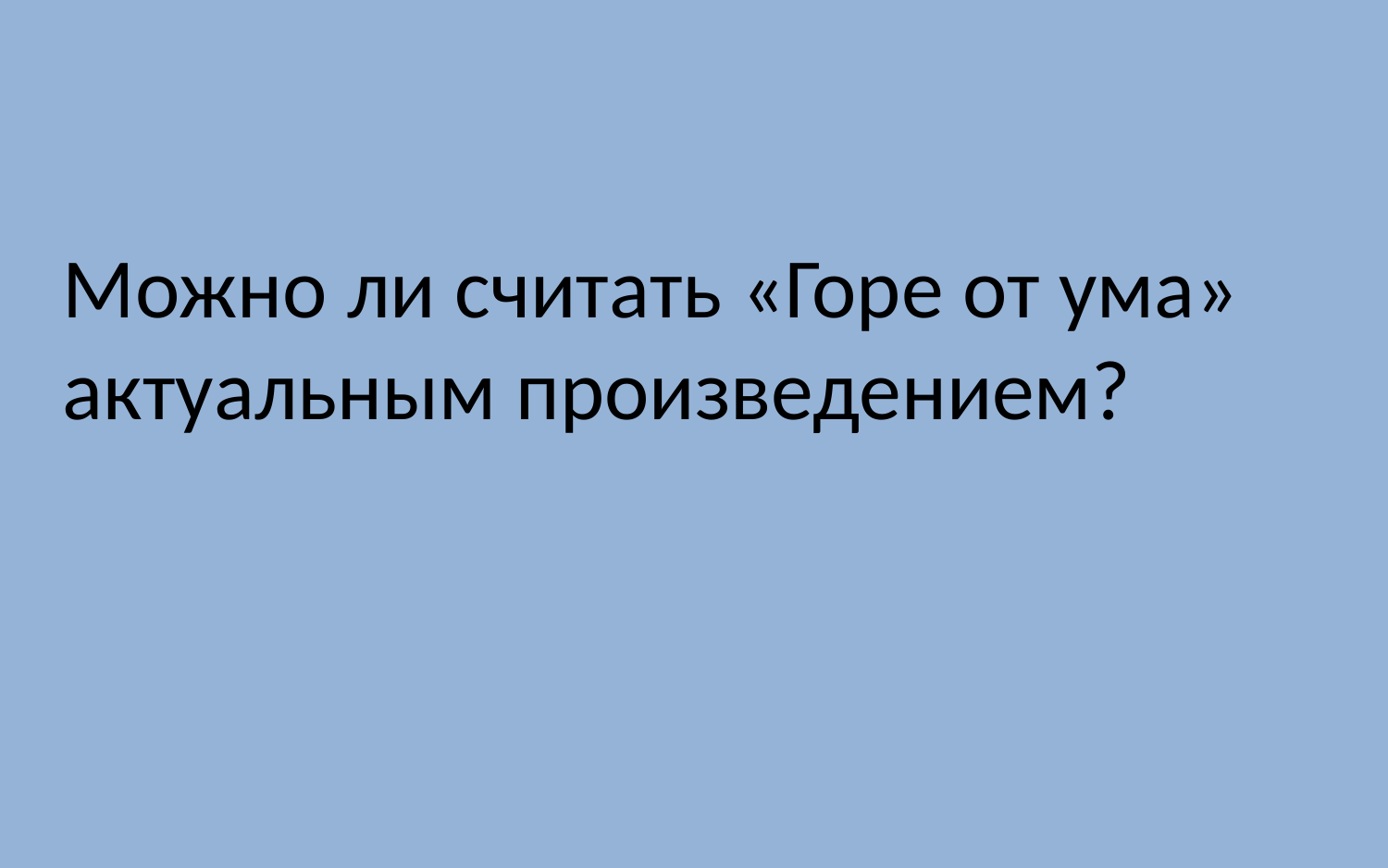

Можно ли считать «Горе от ума»
актуальным произведением?